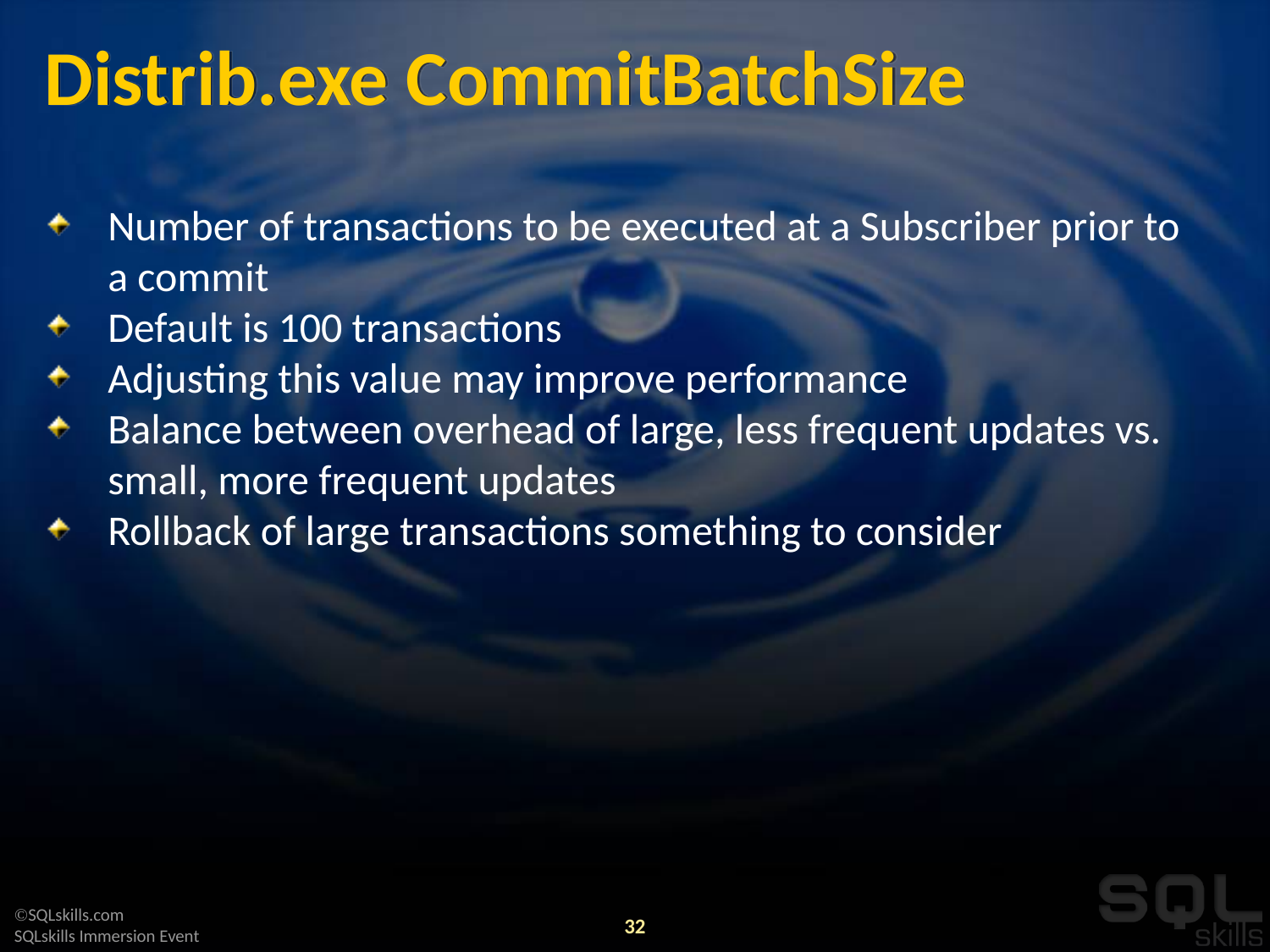

# Distrib.exe CommitBatchSize
Number of transactions to be executed at a Subscriber prior to a commit
Default is 100 transactions
Adjusting this value may improve performance
Balance between overhead of large, less frequent updates vs. small, more frequent updates
Rollback of large transactions something to consider

32